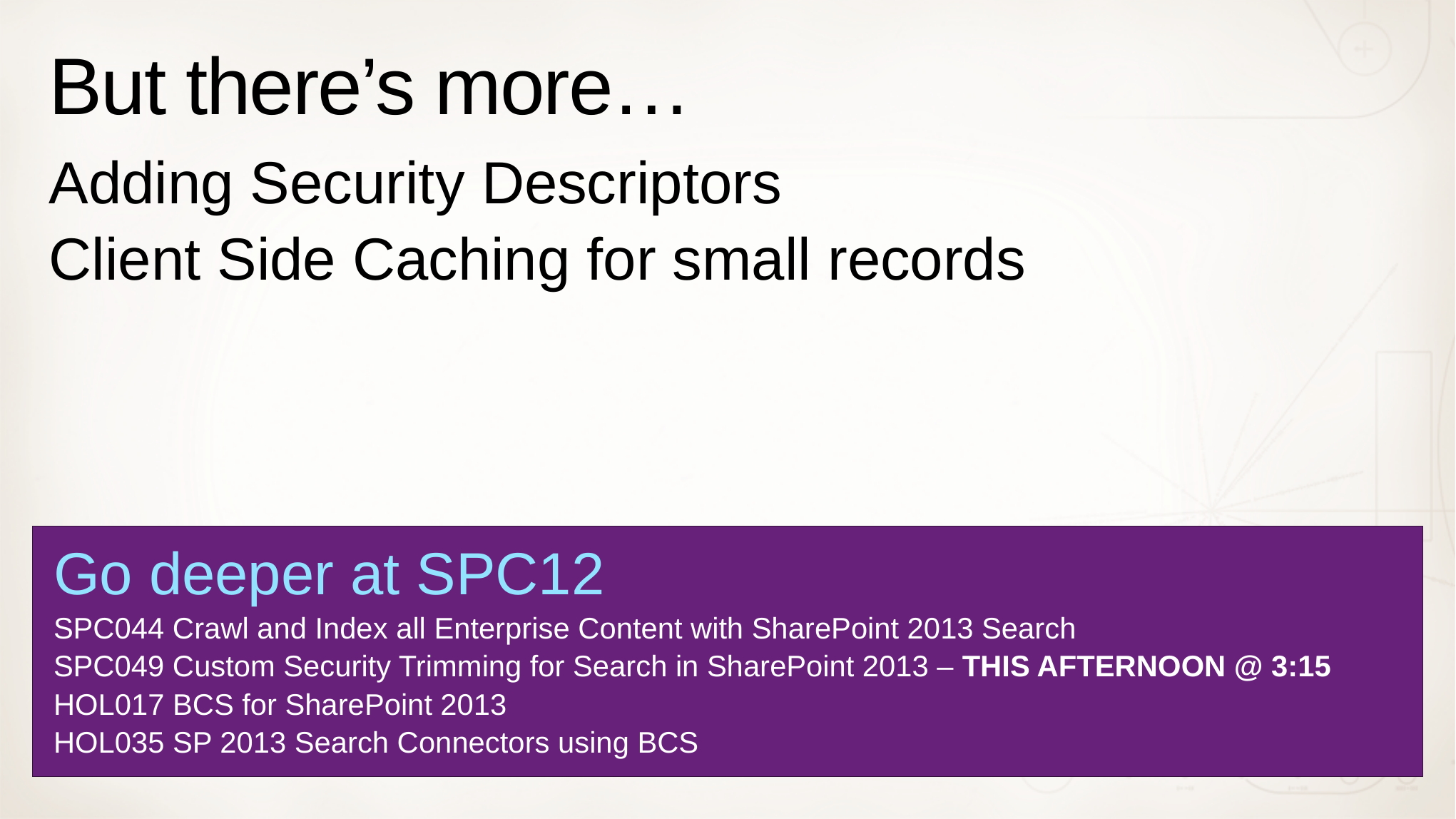

# But there’s more…
Adding Security Descriptors
Client Side Caching for small records

Go deeper at SPC12
SPC044 Crawl and Index all Enterprise Content with SharePoint 2013 Search
SPC049 Custom Security Trimming for Search in SharePoint 2013 – THIS AFTERNOON @ 3:15
HOL017 BCS for SharePoint 2013
HOL035 SP 2013 Search Connectors using BCS